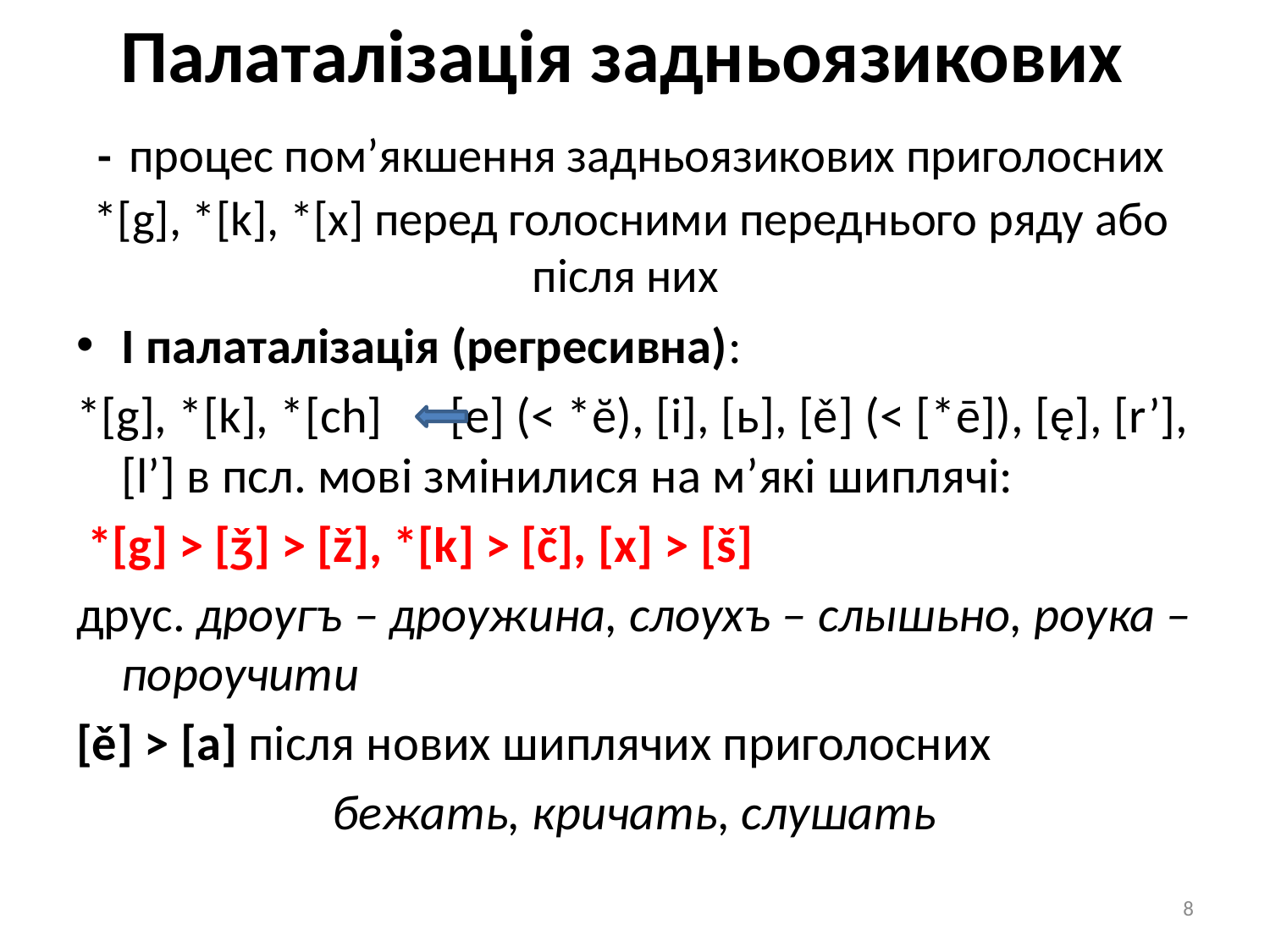

# Палаталізація задньоязикових - процес пом’якшення задньоязикових приголосних *[g], *[k], *[x] перед голосними переднього ряду або після них
І палаталізація (регресивна):
*[g], *[k], *[ch]      [e] (< *ĕ), [i], [ь], [ě] (< [*ē]), [ę], [r’], [l’] в псл. мові змінилися на м’які шиплячі:
 *[g] > [ǯ] > [ž], *[k] > [č], [x] > [š]
друс. дроугъ – дроужина, слоухъ – слышьно, роука – пороучити
[ě] > [а] після нових шиплячих приголосних
бежать, кричать, слушать

8